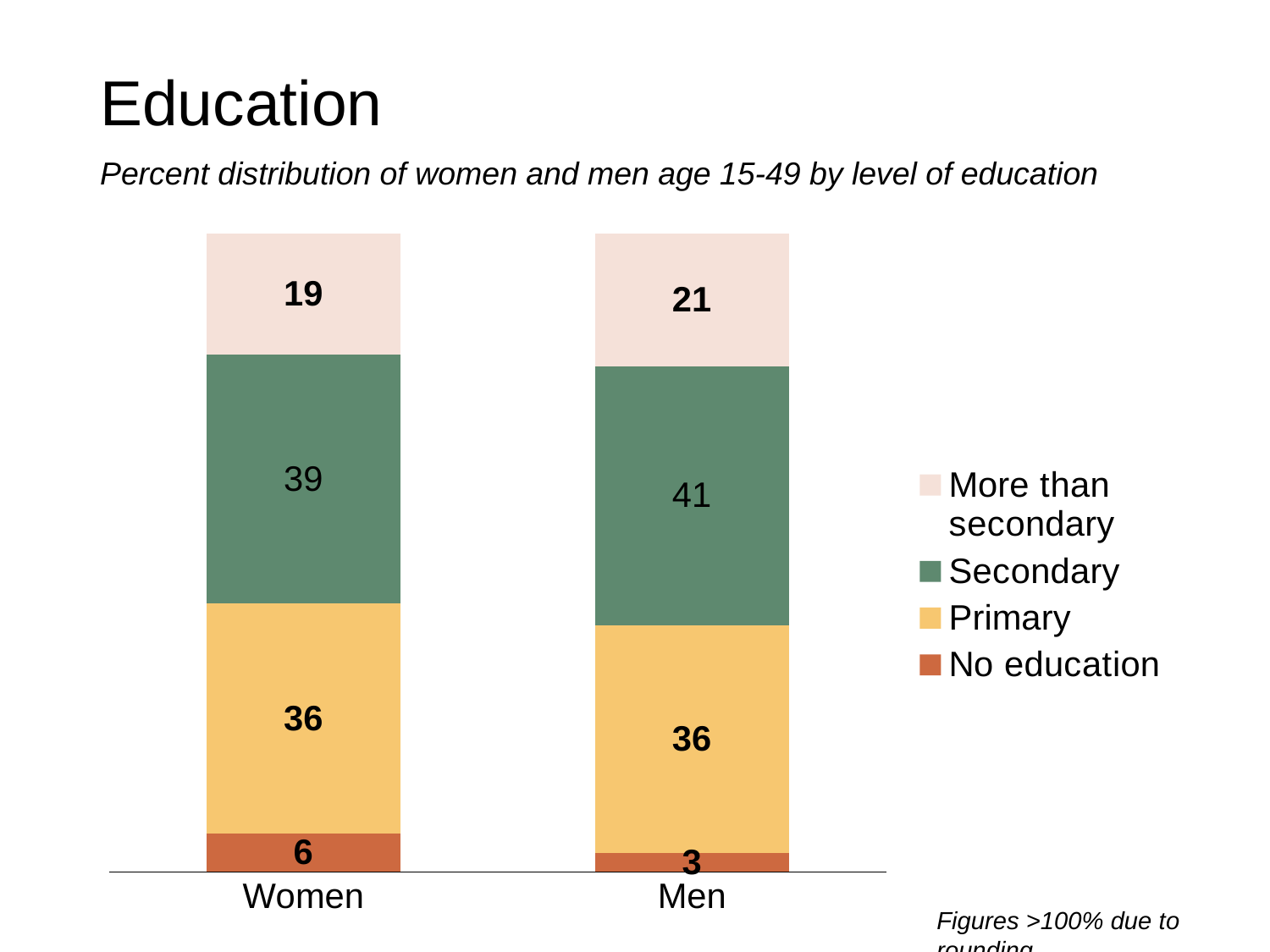

# Education
Percent distribution of women and men age 15-49 by level of education

### Chart

| Category | No education | Primary | Secondary | More than secondary |
|---|---|---|---|---|
| Women | 6.0 | 36.0 | 39.0 | 19.0 |
| Men | 3.0 | 36.0 | 41.0 | 21.0 |
Figures >100% due to rounding